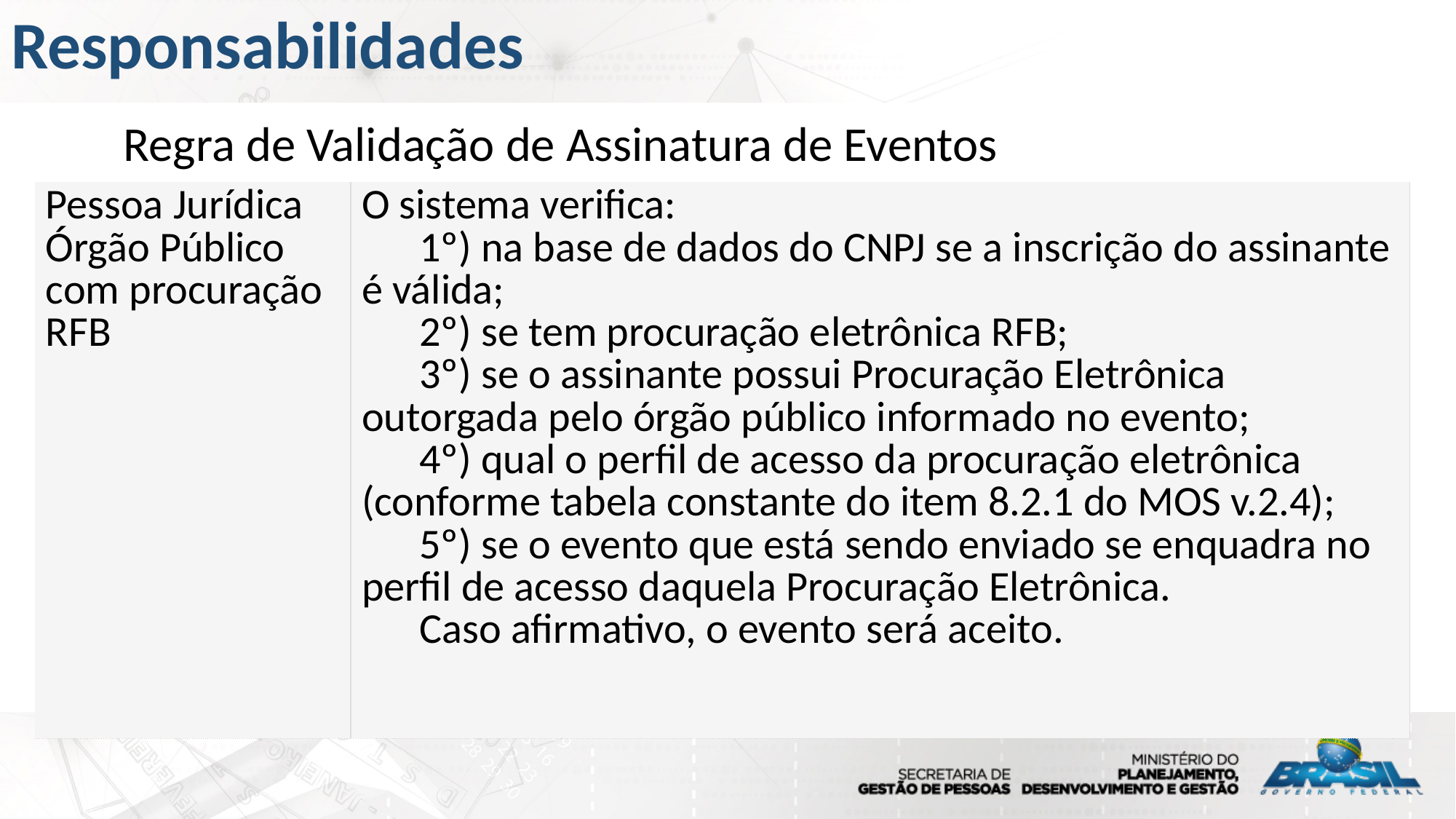

Responsabilidades
Regra de Validação de Assinatura de Eventos
| Pessoa Jurídica Órgão Público com procuração RFB | O sistema verifica:       1º) na base de dados do CNPJ se a inscrição do assinante é válida;       2º) se tem procuração eletrônica RFB;       3º) se o assinante possui Procuração Eletrônica outorgada pelo órgão público informado no evento;       4º) qual o perfil de acesso da procuração eletrônica (conforme tabela constante do item 8.2.1 do MOS v.2.4);       5º) se o evento que está sendo enviado se enquadra no perfil de acesso daquela Procuração Eletrônica.       Caso afirmativo, o evento será aceito. |
| --- | --- |